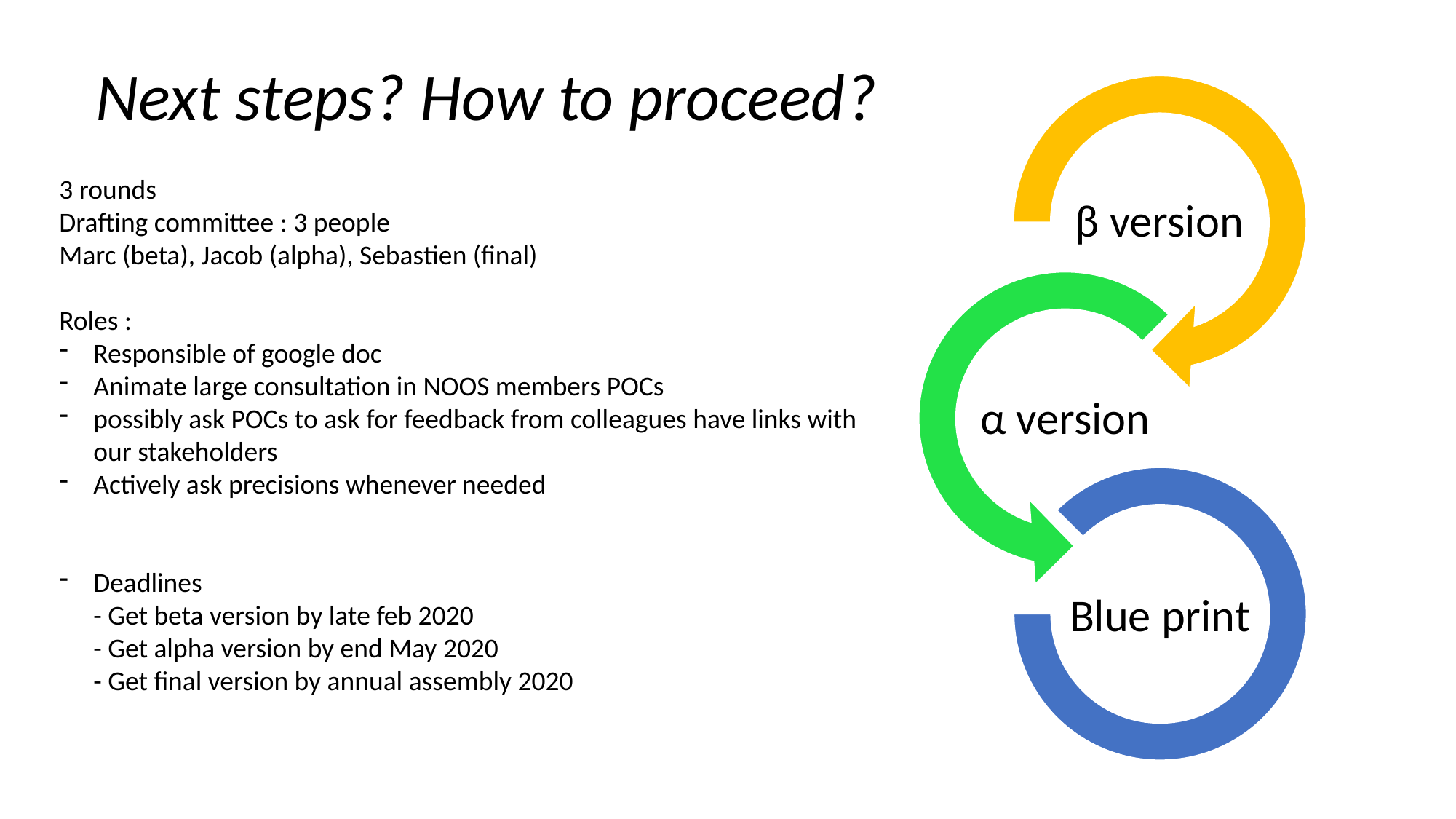

# Next steps? How to proceed?
β version
α version
Blue print
3 rounds
Drafting committee : 3 people
Marc (beta), Jacob (alpha), Sebastien (final)
Roles :
Responsible of google doc
Animate large consultation in NOOS members POCs
possibly ask POCs to ask for feedback from colleagues have links with our stakeholders
Actively ask precisions whenever needed

Deadlines
- Get beta version by late feb 2020
- Get alpha version by end May 2020
- Get final version by annual assembly 2020